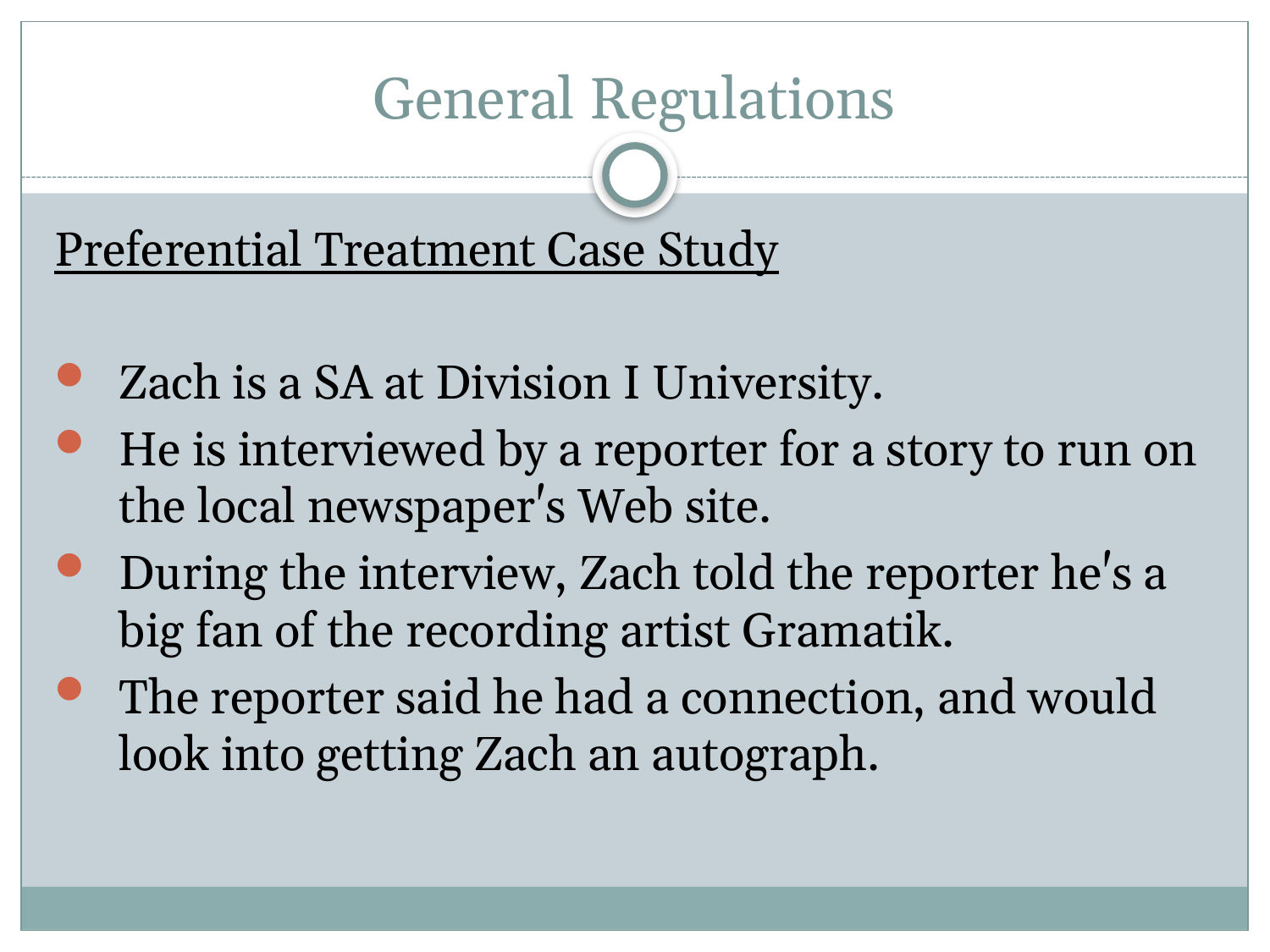

# General Regulations
Preferential Treatment Case Study

Zach is a SA at Division I University.
He is interviewed by a reporter for a story to run on the local newspaper's Web site.
During the interview, Zach told the reporter he's a big fan of the recording artist Gramatik.
The reporter said he had a connection, and would look into getting Zach an autograph.